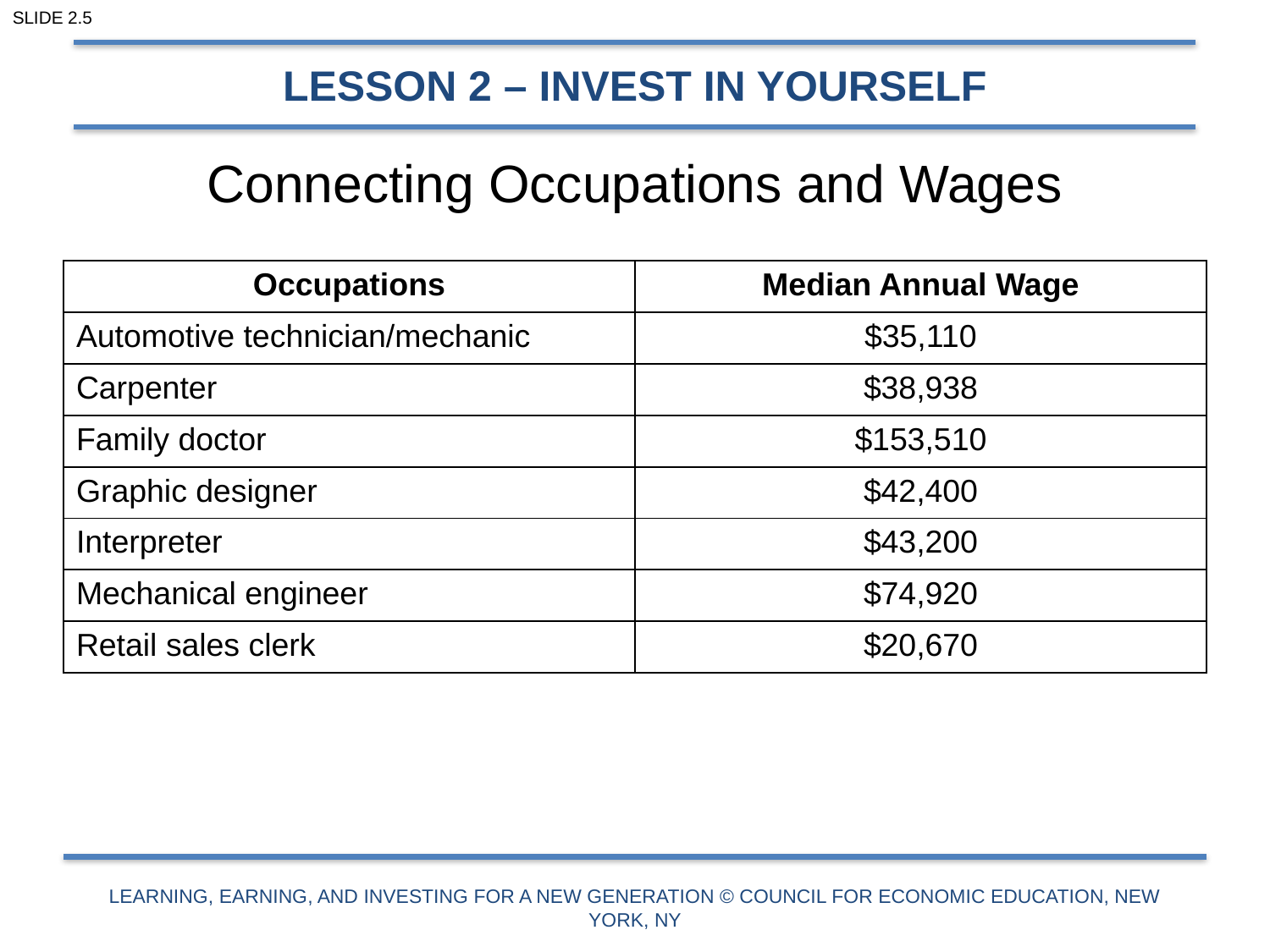

Slide 2.5
Lesson 2 – Invest in Yourself
# Connecting Occupations and Wages
| Occupations | Median Annual Wage |
| --- | --- |
| Automotive technician/mechanic | $35,110 |
| Carpenter | $38,938 |
| Family doctor | $153,510 |
| Graphic designer | $42,400 |
| Interpreter | $43,200 |
| Mechanical engineer | $74,920 |
| Retail sales clerk | $20,670 |